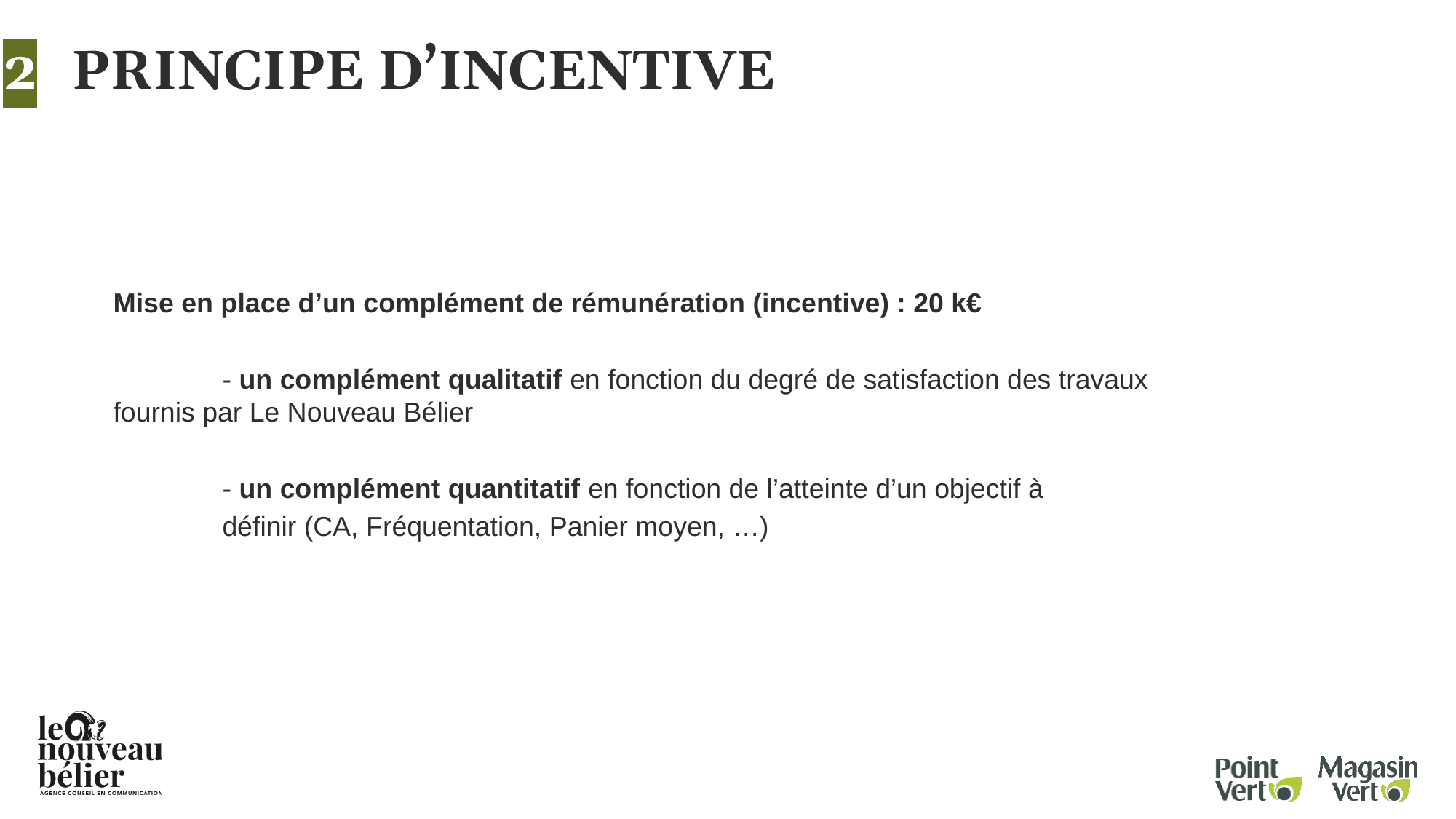

# 2- PRINCIPE D’INCENTIVE
Mise en place d’un complément de rémunération (incentive) : 20 k€

	- un complément qualitatif en fonction du degré de satisfaction des travaux 	fournis par Le Nouveau Bélier

	- un complément quantitatif en fonction de l’atteinte d’un objectif à
	définir (CA, Fréquentation, Panier moyen, …)